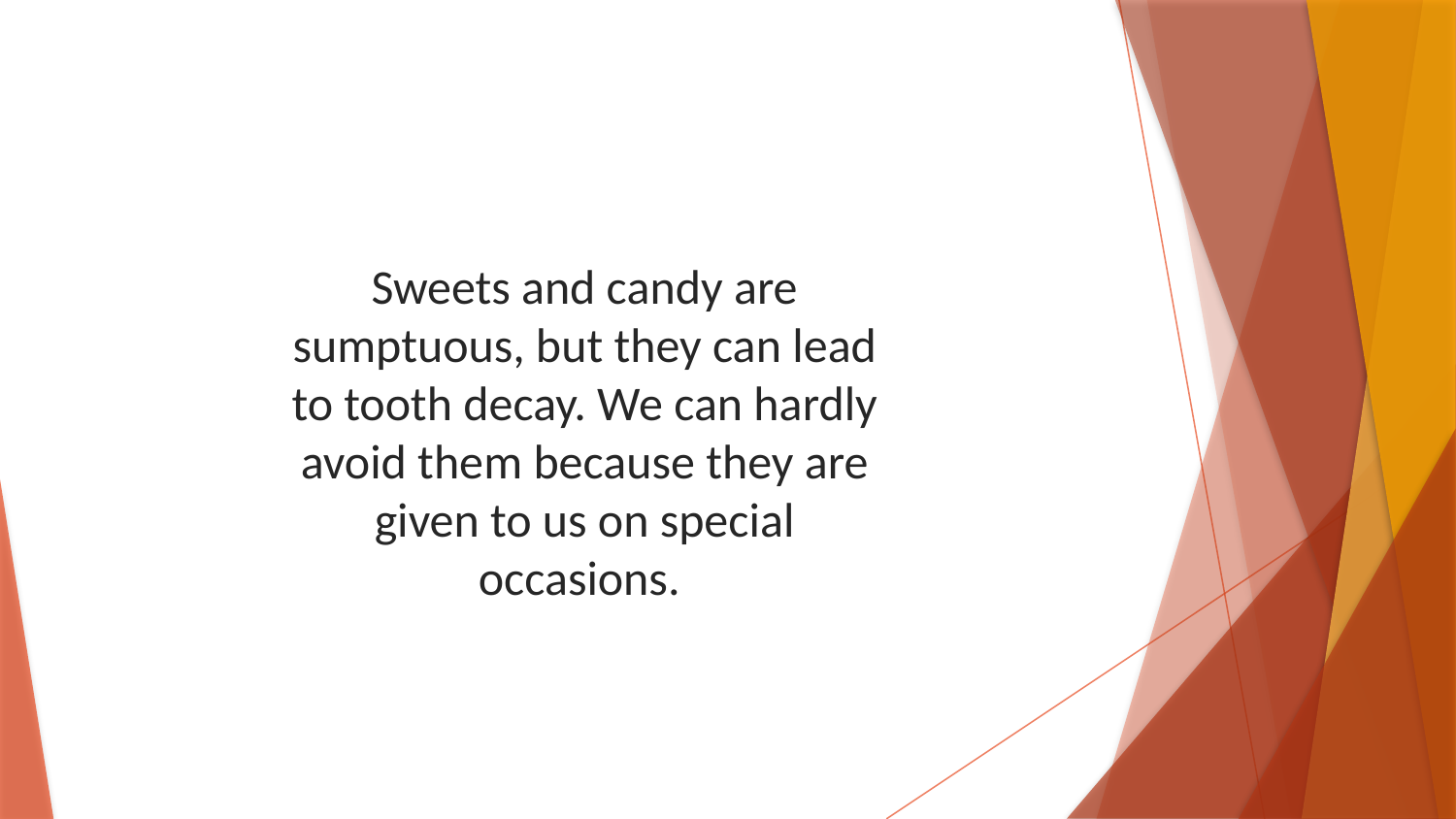

Sweets and candy are sumptuous, but they can lead to tooth decay. We can hardly avoid them because they are given to us on special occasions.